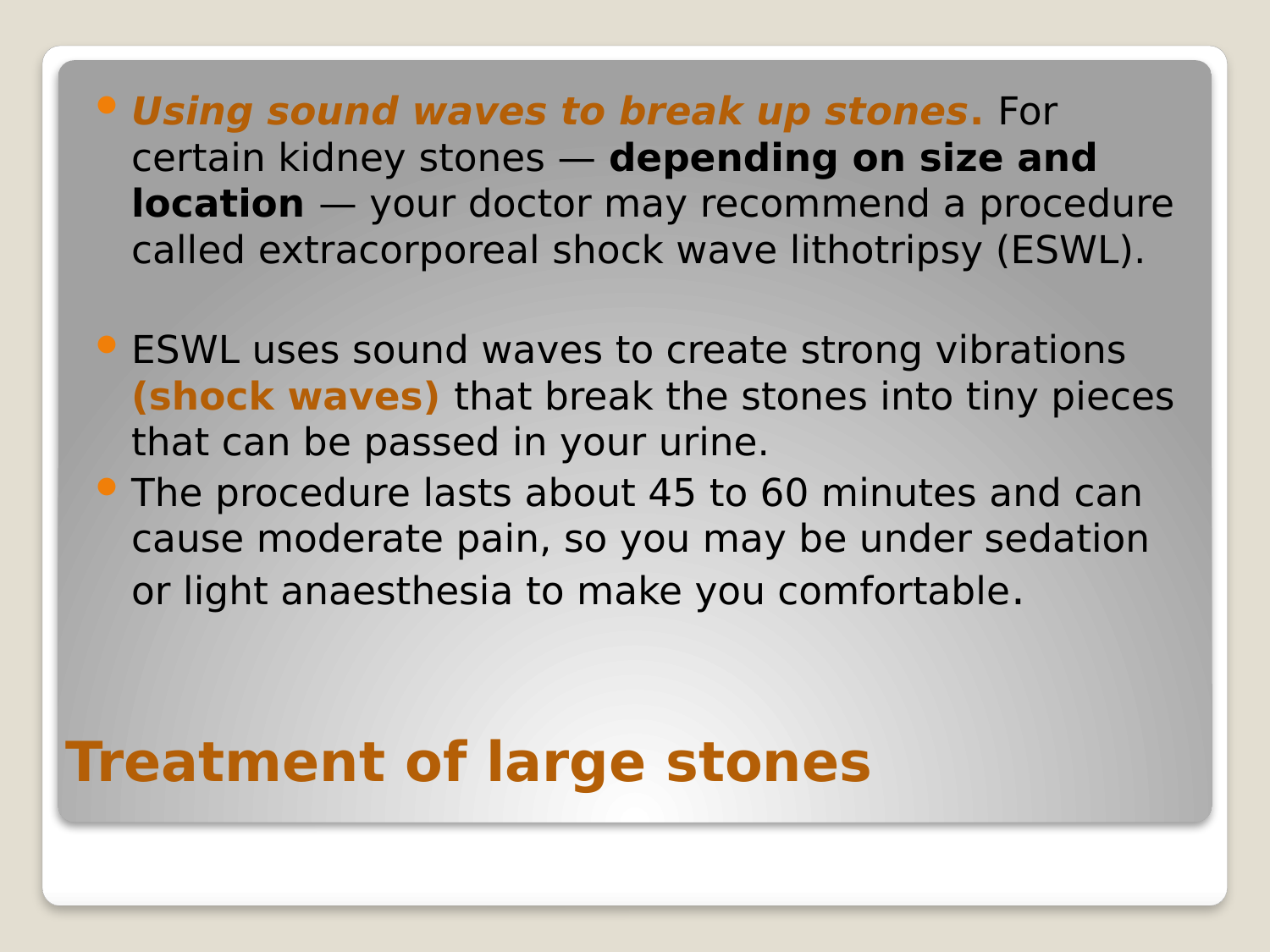

Using sound waves to break up stones. For certain kidney stones — depending on size and location — your doctor may recommend a procedure called extracorporeal shock wave lithotripsy (ESWL).

ESWL uses sound waves to create strong vibrations (shock waves) that break the stones into tiny pieces that can be passed in your urine.
The procedure lasts about 45 to 60 minutes and can cause moderate pain, so you may be under sedation or light anaesthesia to make you comfortable.
# Treatment of large stones